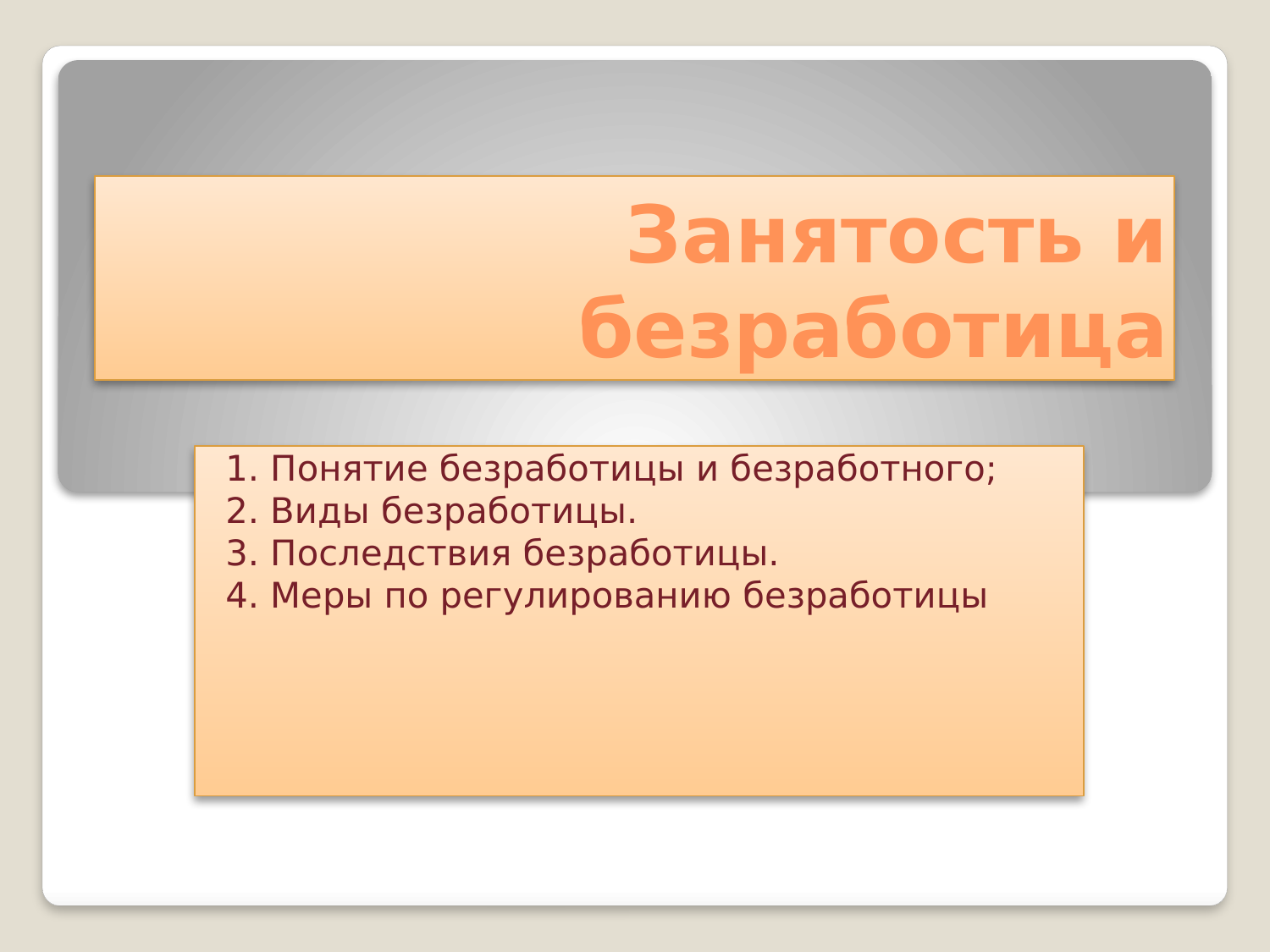

# Занятость и безработица
1. Понятие безработицы и безработного;
2. Виды безработицы.
3. Последствия безработицы.
4. Меры по регулированию безработицы